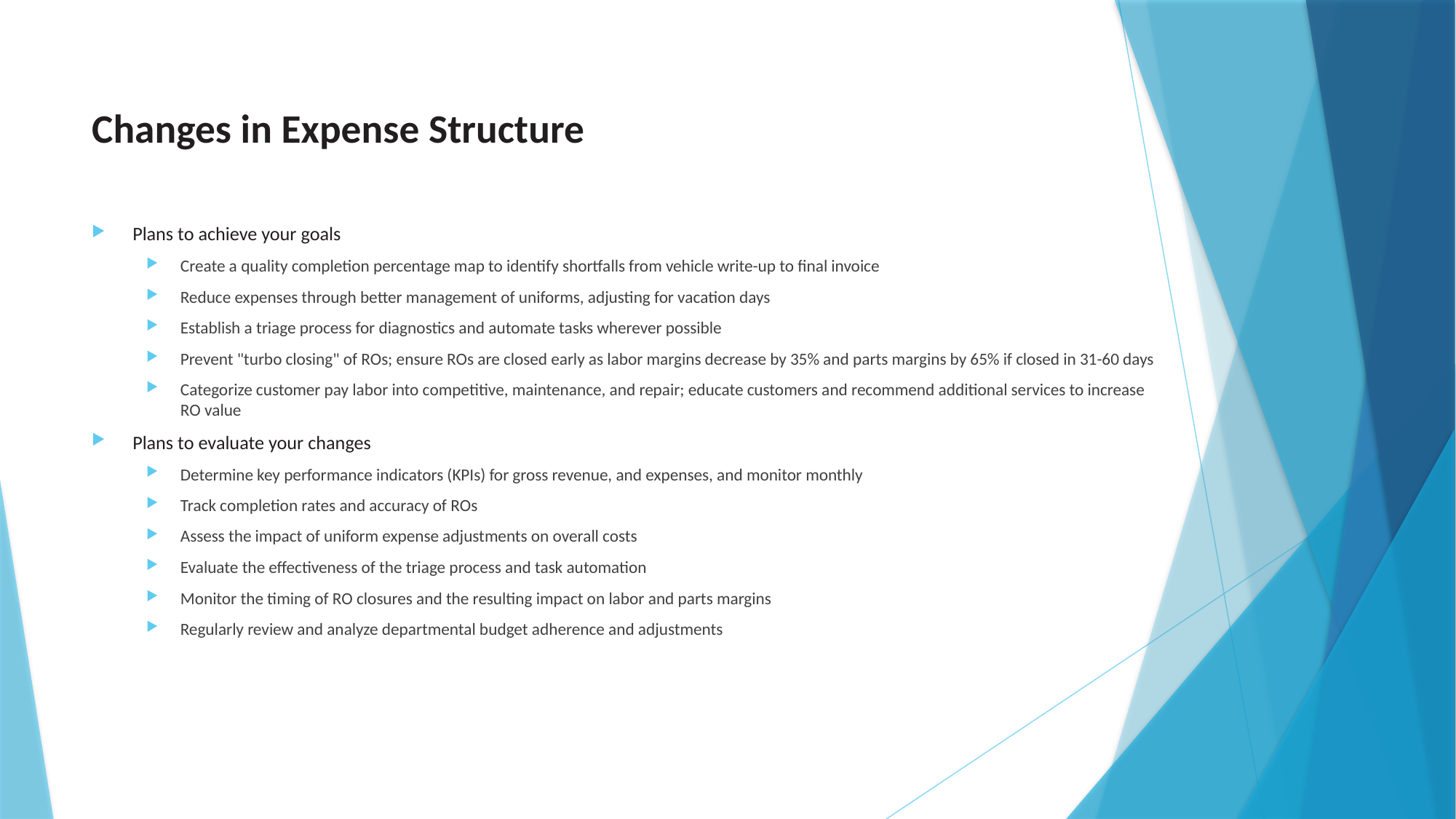

# Changes in Expense Structure
Plans to achieve your goals
Create a quality completion percentage map to identify shortfalls from vehicle write-up to final invoice
Reduce expenses through better management of uniforms, adjusting for vacation days
Establish a triage process for diagnostics and automate tasks wherever possible
Prevent "turbo closing" of ROs; ensure ROs are closed early as labor margins decrease by 35% and parts margins by 65% if closed in 31-60 days
Categorize customer pay labor into competitive, maintenance, and repair; educate customers and recommend additional services to increase RO value
Plans to evaluate your changes
Determine key performance indicators (KPIs) for gross revenue, and expenses, and monitor monthly
Track completion rates and accuracy of ROs
Assess the impact of uniform expense adjustments on overall costs
Evaluate the effectiveness of the triage process and task automation
Monitor the timing of RO closures and the resulting impact on labor and parts margins
Regularly review and analyze departmental budget adherence and adjustments